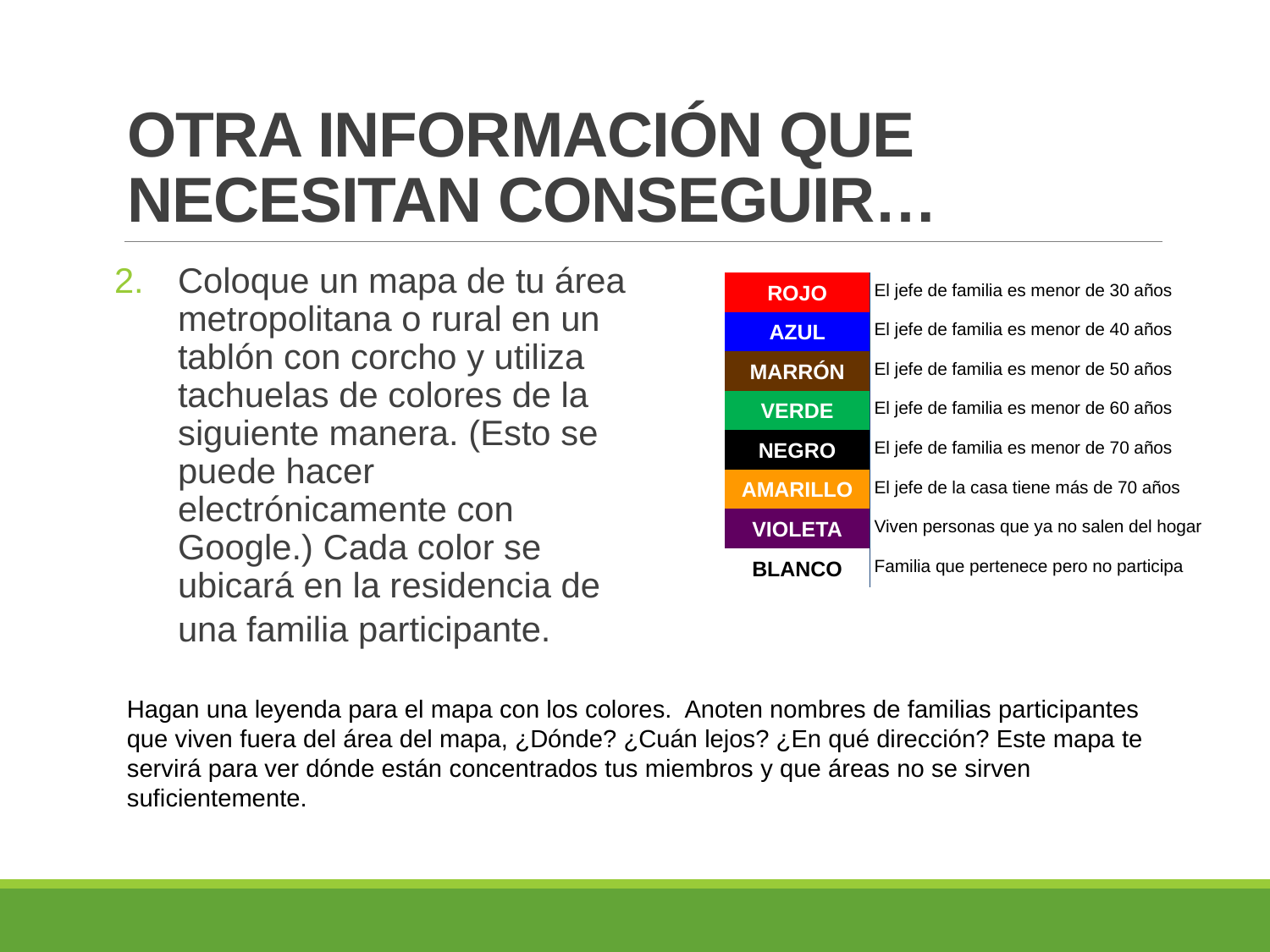

# OTRA INFORMACIÓN QUE NECESITAN CONSEGUIR…
Coloque un mapa de tu área metropolitana o rural en un tablón con corcho y utiliza tachuelas de colores de la siguiente manera. (Esto se puede hacer electrónicamente con Google.) Cada color se ubicará en la residencia de una familia participante.
| ROJO | El jefe de familia es menor de 30 años |
| --- | --- |
| AZUL | El jefe de familia es menor de 40 años |
| MARRÓN | El jefe de familia es menor de 50 años |
| VERDE | El jefe de familia es menor de 60 años |
| NEGRO | El jefe de familia es menor de 70 años |
| AMARILLO | El jefe de la casa tiene más de 70 años |
| VIOLETA | Viven personas que ya no salen del hogar |
| BLANCO | Familia que pertenece pero no participa |
Hagan una leyenda para el mapa con los colores.  Anoten nombres de familias participantes que viven fuera del área del mapa, ¿Dónde? ¿Cuán lejos? ¿En qué dirección? Este mapa te servirá para ver dónde están concentrados tus miembros y que áreas no se sirven suficientemente.